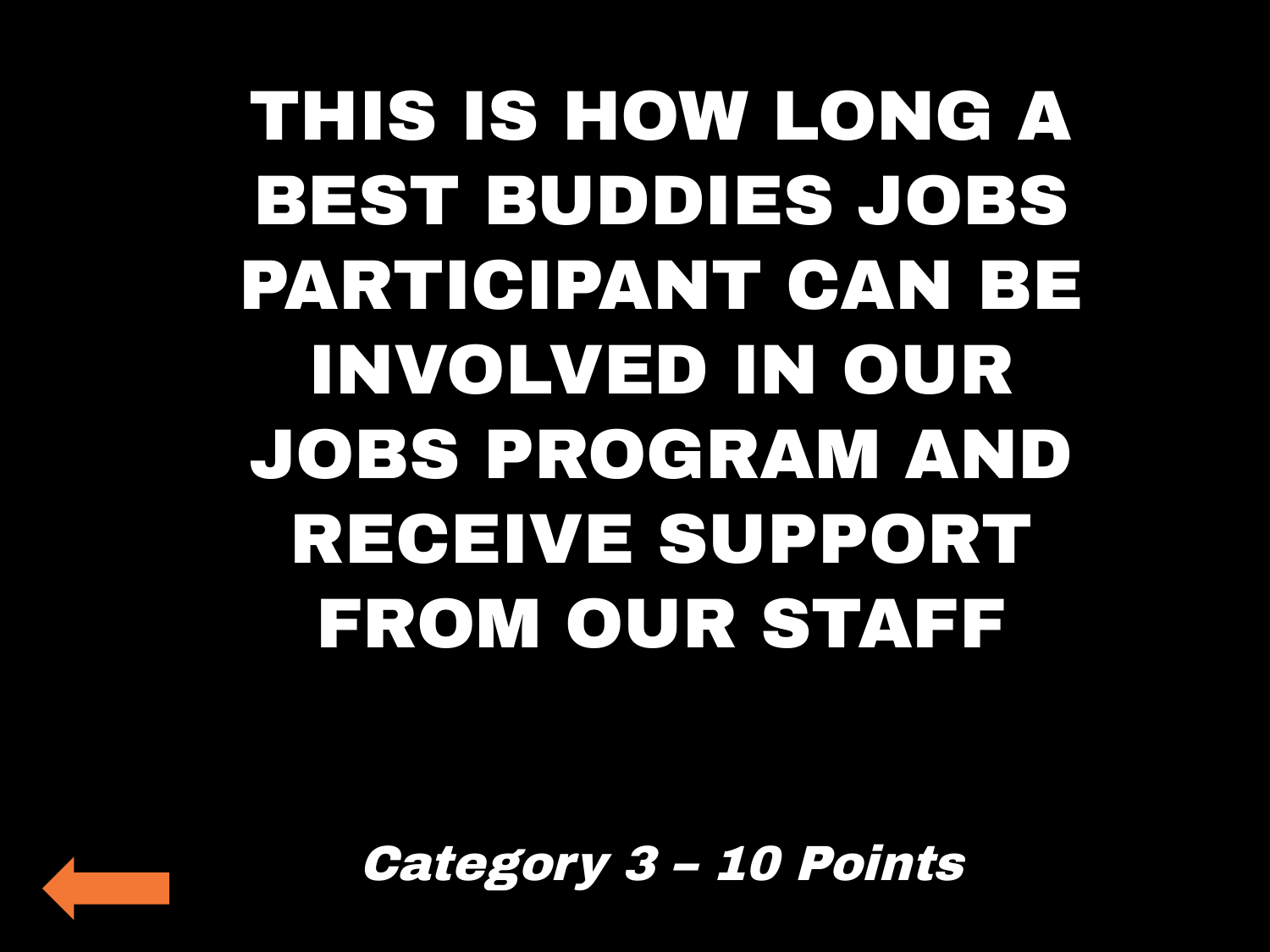

THIS IS HOW LONG A BEST BUDDIES JOBS PARTICIPANT CAN BE INVOLVED IN OUR JOBS PROGRAM AND RECEIVE SUPPORT FROM OUR STAFF

Category 3 – 10 Points